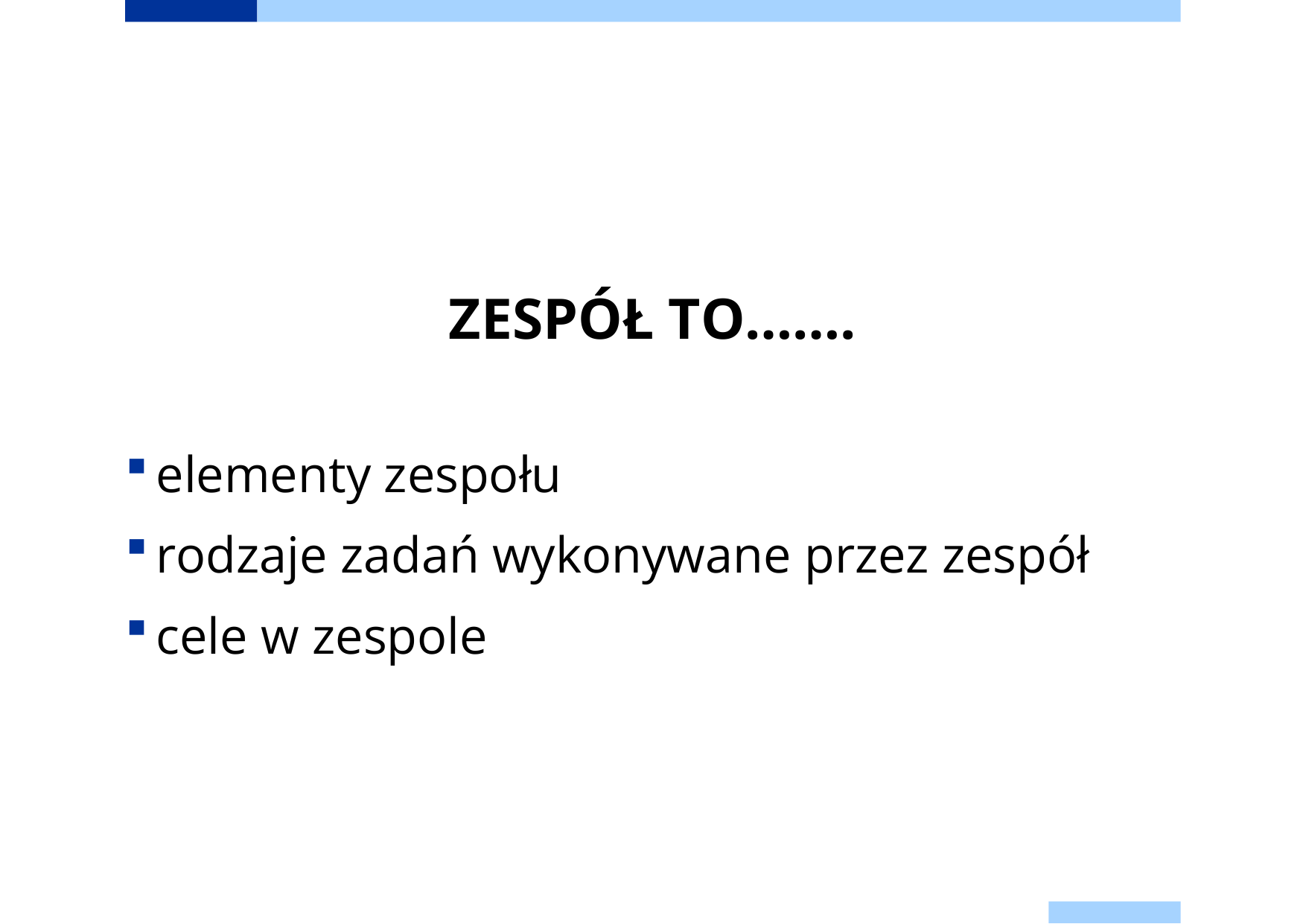

#

ZESPÓŁ TO…….

elementy zespołu
rodzaje zadań wykonywane przez zespół
cele w zespole